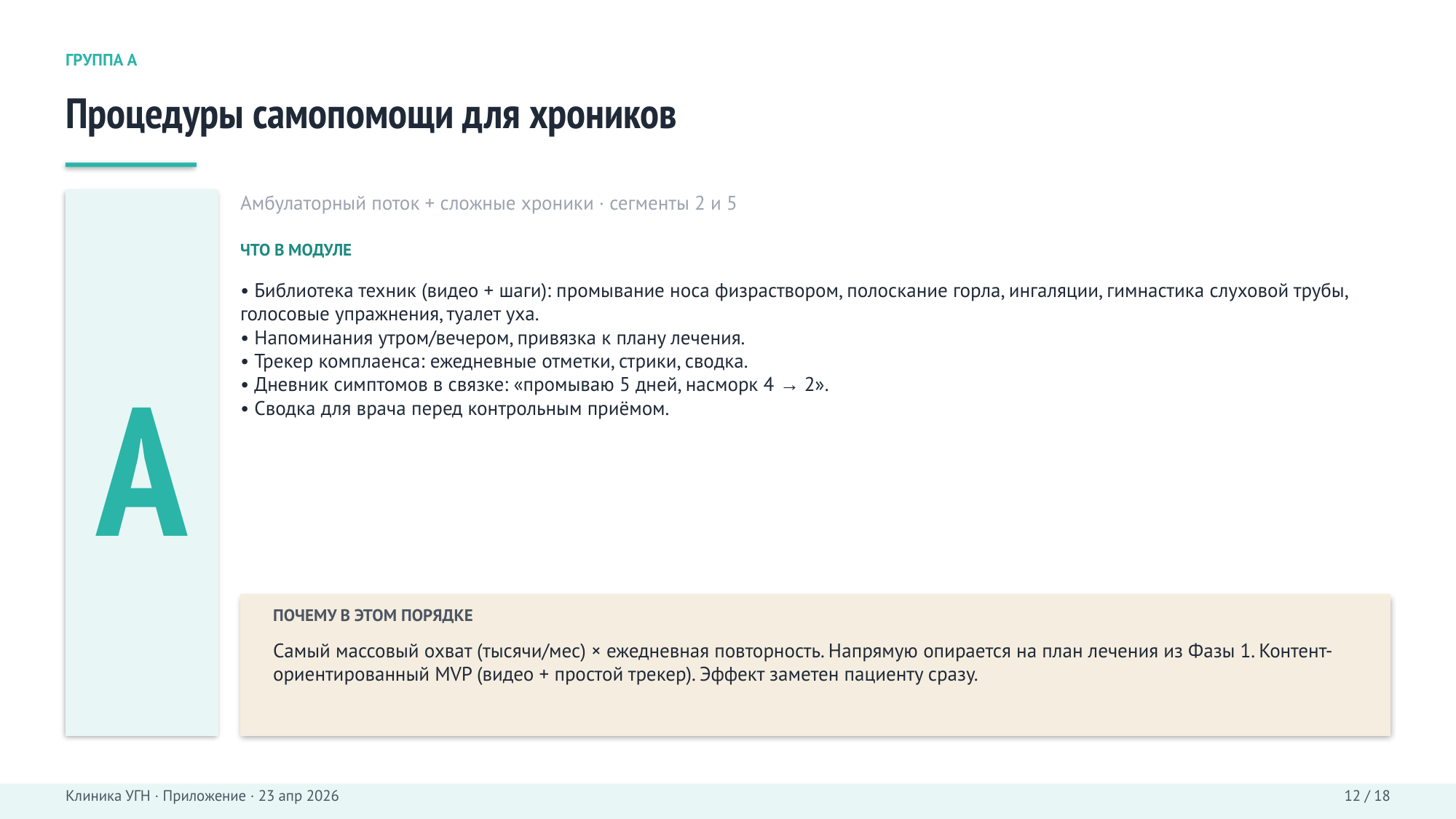

ГРУППА A
Процедуры самопомощи для хроников

Амбулаторный поток + сложные хроники · сегменты 2 и 5
ЧТО В МОДУЛЕ
• Библиотека техник (видео + шаги): промывание носа физраствором, полоскание горла, ингаляции, гимнастика слуховой трубы, голосовые упражнения, туалет уха.
• Напоминания утром/вечером, привязка к плану лечения.
• Трекер комплаенса: ежедневные отметки, стрики, сводка.
• Дневник симптомов в связке: «промываю 5 дней, насморк 4 → 2».
• Сводка для врача перед контрольным приёмом.
A

ПОЧЕМУ В ЭТОМ ПОРЯДКЕ
Самый массовый охват (тысячи/мес) × ежедневная повторность. Напрямую опирается на план лечения из Фазы 1. Контент-ориентированный MVP (видео + простой трекер). Эффект заметен пациенту сразу.

Клиника УГН · Приложение · 23 апр 2026
12 / 18